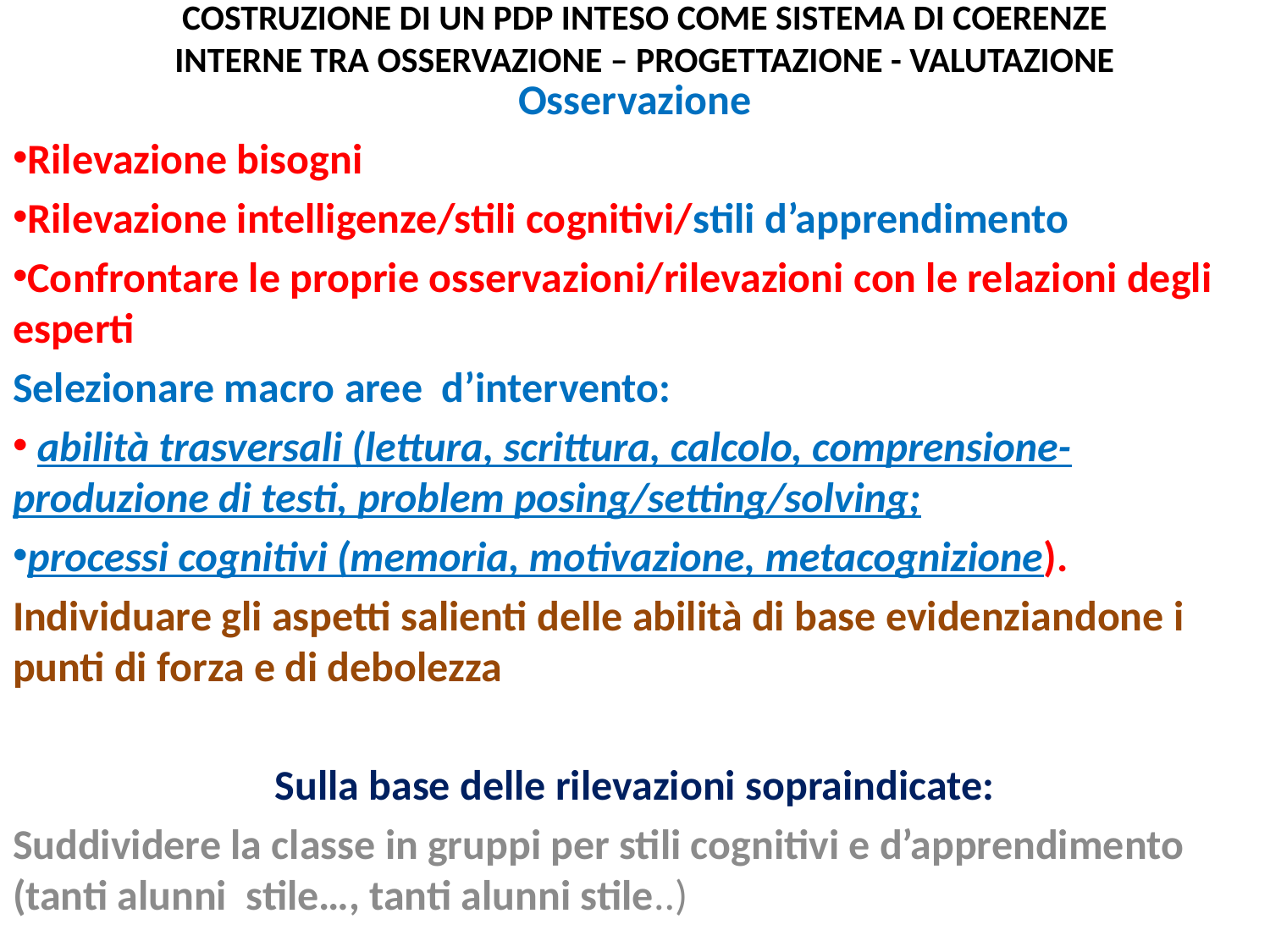

# COSTRUZIONE DI UN PDP INTESO COME SISTEMA DI COERENZE INTERNE TRA OSSERVAZIONE – PROGETTAZIONE - VALUTAZIONE
Osservazione
Rilevazione bisogni
Rilevazione intelligenze/stili cognitivi/stili d’apprendimento
Confrontare le proprie osservazioni/rilevazioni con le relazioni degli esperti
Selezionare macro aree  d’intervento:
 abilità trasversali (lettura, scrittura, calcolo, comprensione-produzione di testi, problem posing/setting/solving;
processi cognitivi (memoria, motivazione, metacognizione).
Individuare gli aspetti salienti delle abilità di base evidenziandone i punti di forza e di debolezza

Sulla base delle rilevazioni sopraindicate:
Suddividere la classe in gruppi per stili cognitivi e d’apprendimento (tanti alunni  stile…, tanti alunni stile..)